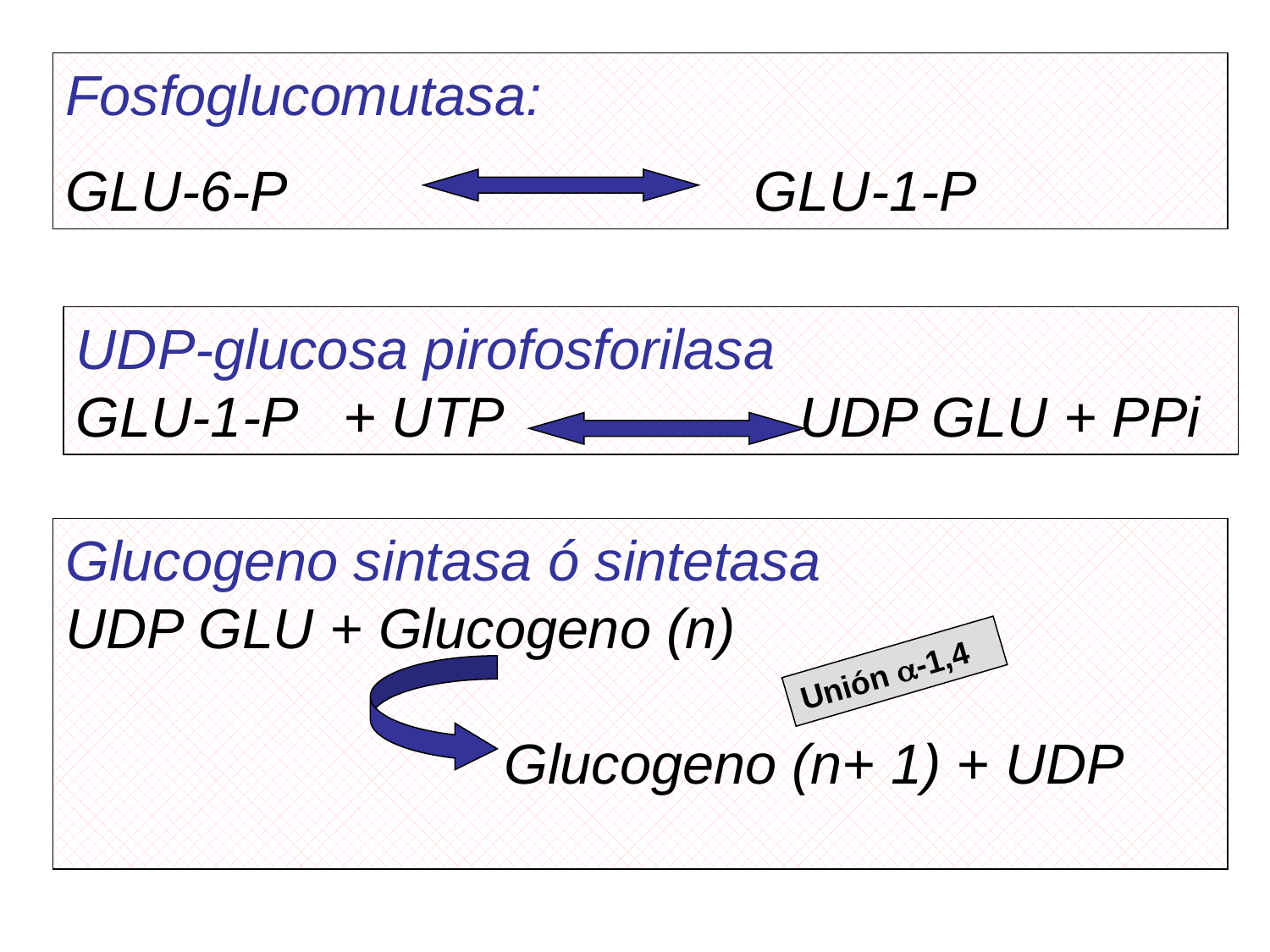

Fosfoglucomutasa:
GLU-6-P                              GLU-1-P

UDP-glucosa pirofosforilasa
GLU-1-P   + UTP                   UDP GLU + PPi

Glucogeno sintasa ó sintetasa
UDP GLU + Glucogeno (n)

                            Glucogeno (n+ 1) + UDP

Unión α-1,4